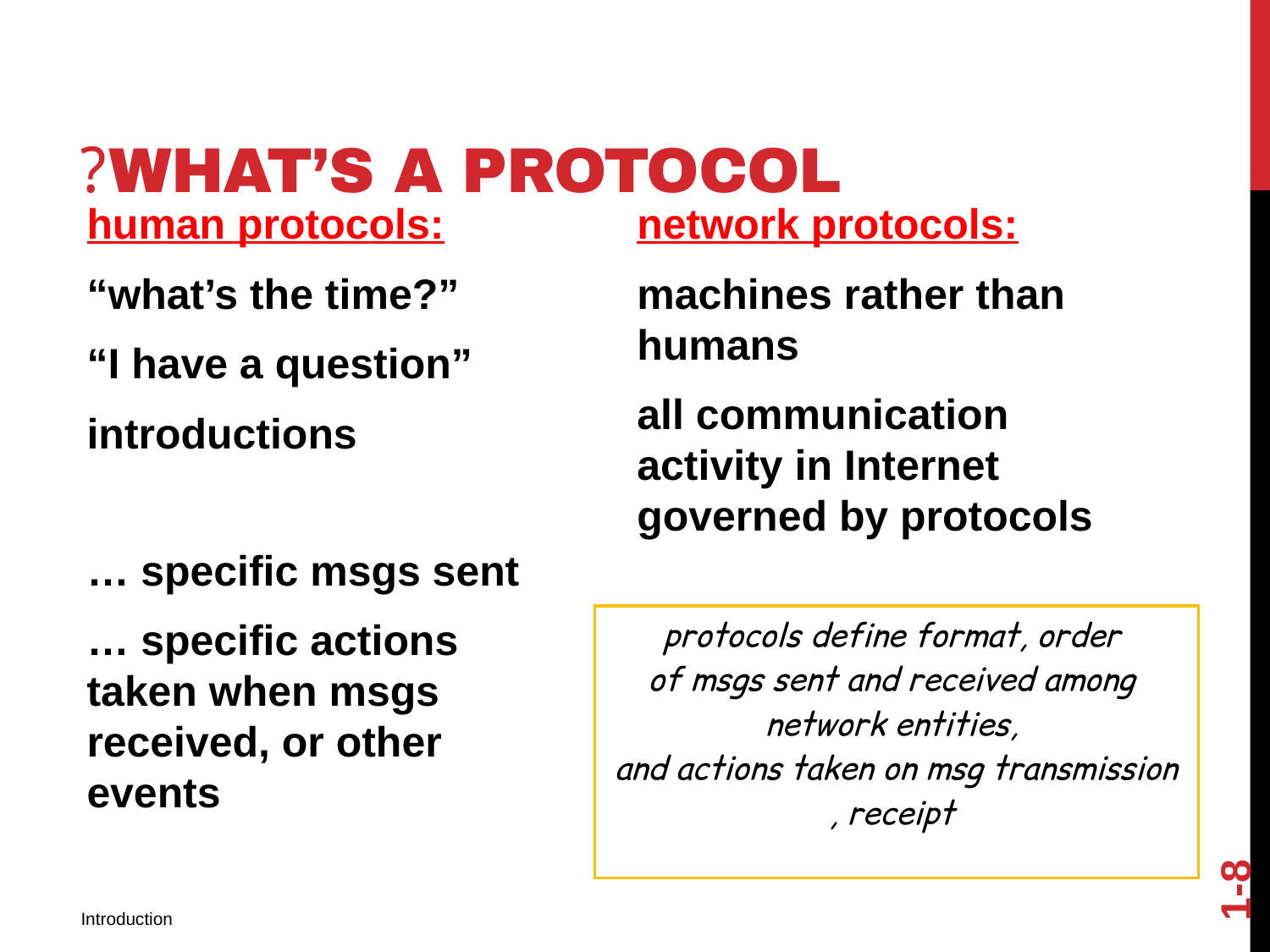

# What’s a protocol?
human protocols:
“what’s the time?”
“I have a question”
introductions

… specific msgs sent
… specific actions taken when msgs received, or other events
network protocols:
machines rather than humans
all communication activity in Internet governed by protocols
protocols define format, order
of msgs sent and received among
network entities,
and actions taken on msg transmission
, receipt

1-8
 Introduction